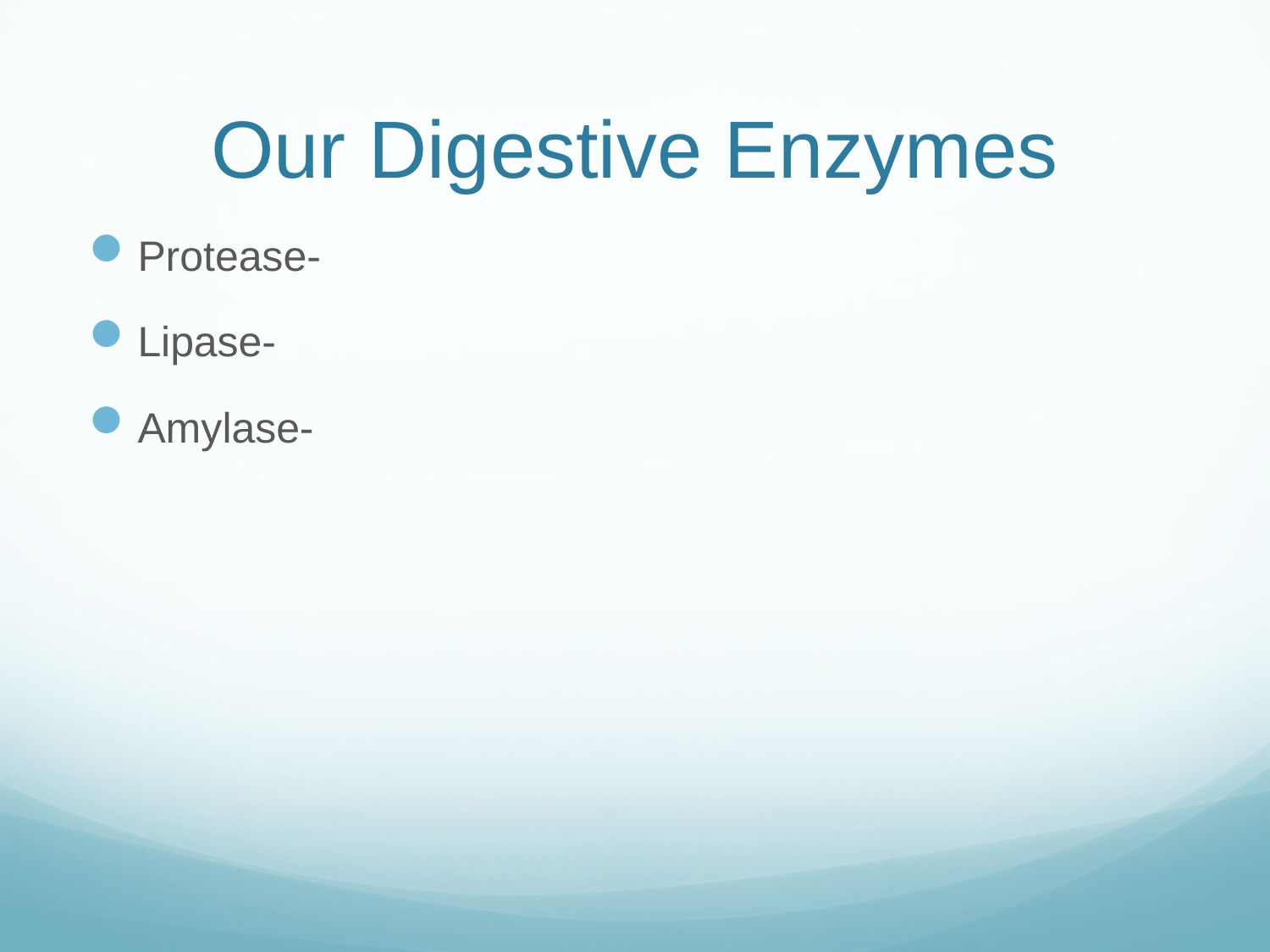

# Our Digestive Enzymes
Protease-
Lipase-
Amylase-